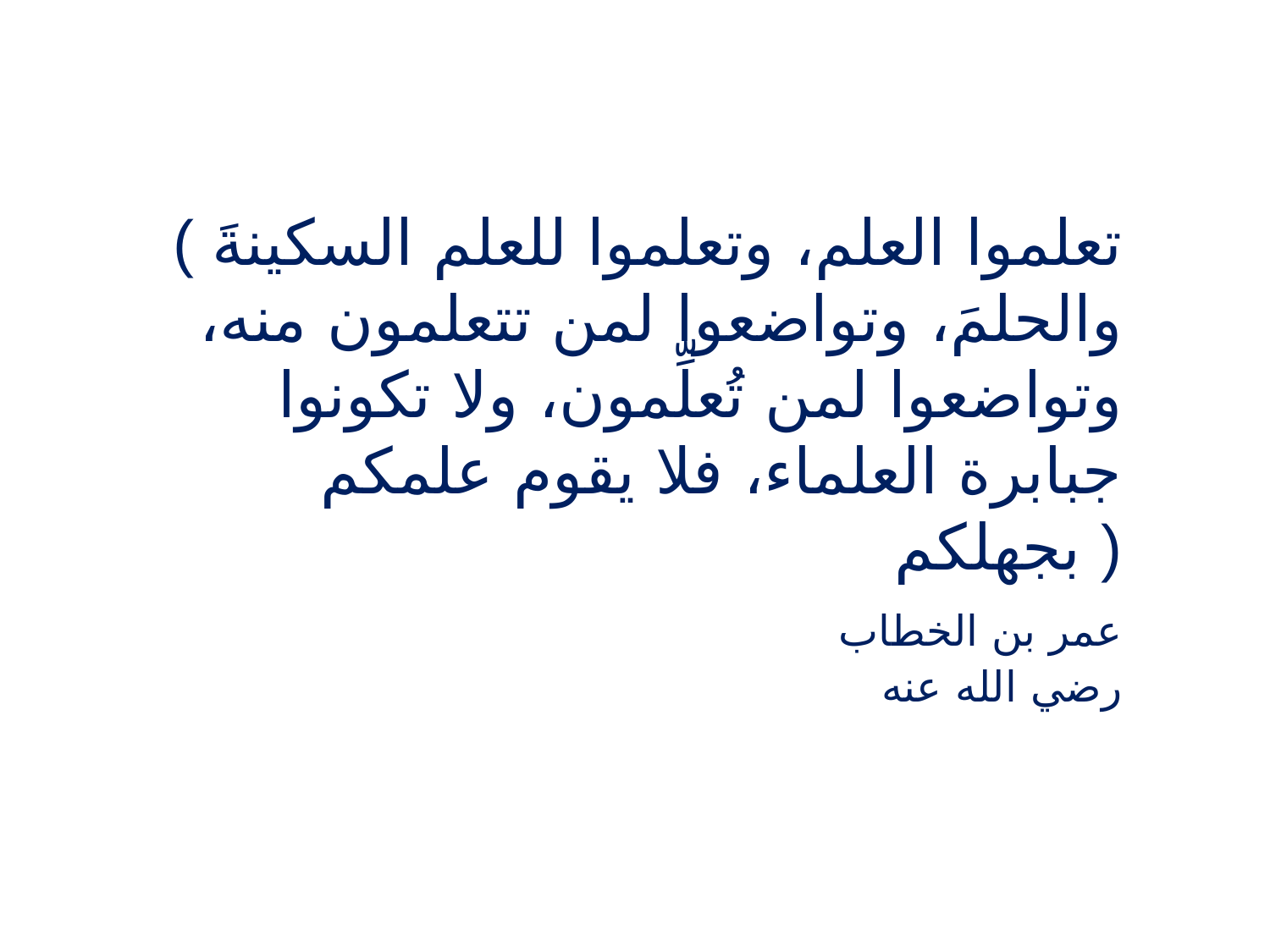

( تعلموا العلم، وتعلموا للعلم السكينةَ والحلمَ، وتواضعوا لمن تتعلمون منه، وتواضعوا لمن تُعلِّمون، ولا تكونوا جبابرة العلماء، فلا يقوم علمكم بجهلكم )
                                     عمر بن الخطاب رضي الله عنه